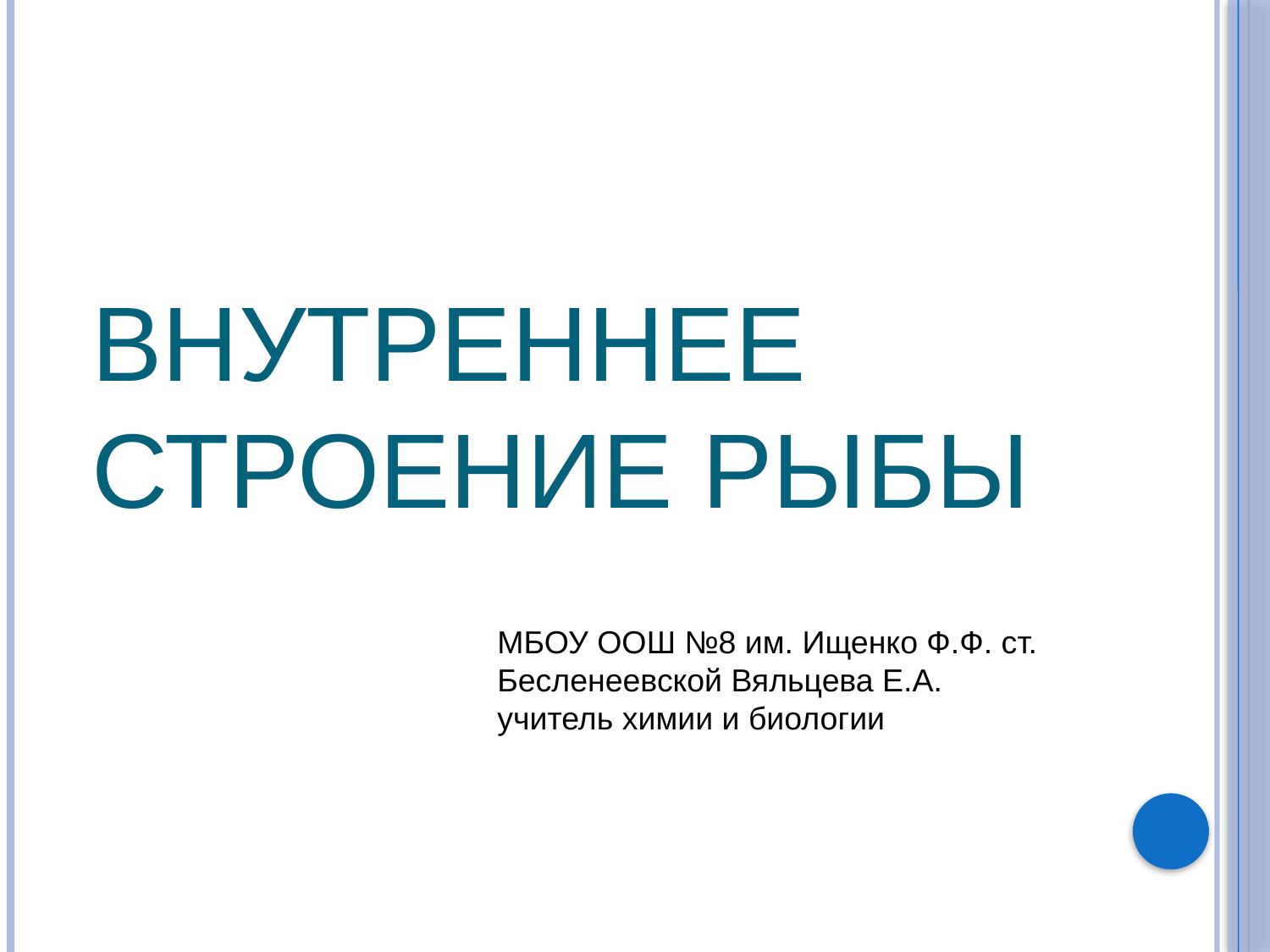

# Внутреннее строение рыбы
МБОУ ООШ №8 им. Ищенко Ф.Ф. ст. Бесленеевской Вяльцева Е.А. учитель химии и биологии